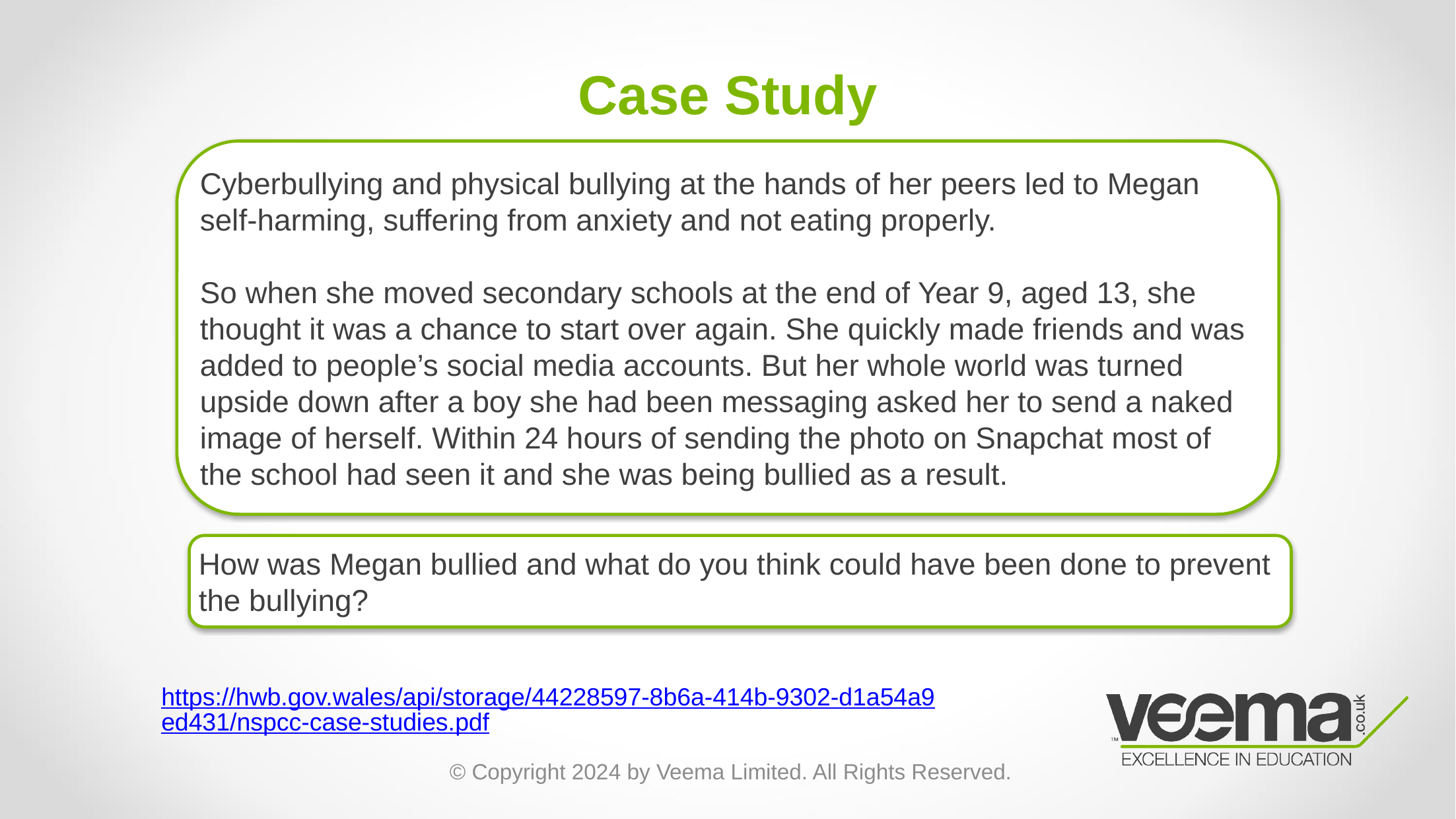

# Case Study
Cyberbullying and physical bullying at the hands of her peers led to Megan self-harming, suffering from anxiety and not eating properly.

So when she moved secondary schools at the end of Year 9, aged 13, she thought it was a chance to start over again. She quickly made friends and was added to people’s social media accounts. But her whole world was turned upside down after a boy she had been messaging asked her to send a naked image of herself. Within 24 hours of sending the photo on Snapchat most of the school had seen it and she was being bullied as a result.
How was Megan bullied and what do you think could have been done to prevent the bullying?
https://hwb.gov.wales/api/storage/44228597-8b6a-414b-9302-d1a54a9ed431/nspcc-case-studies.pdf